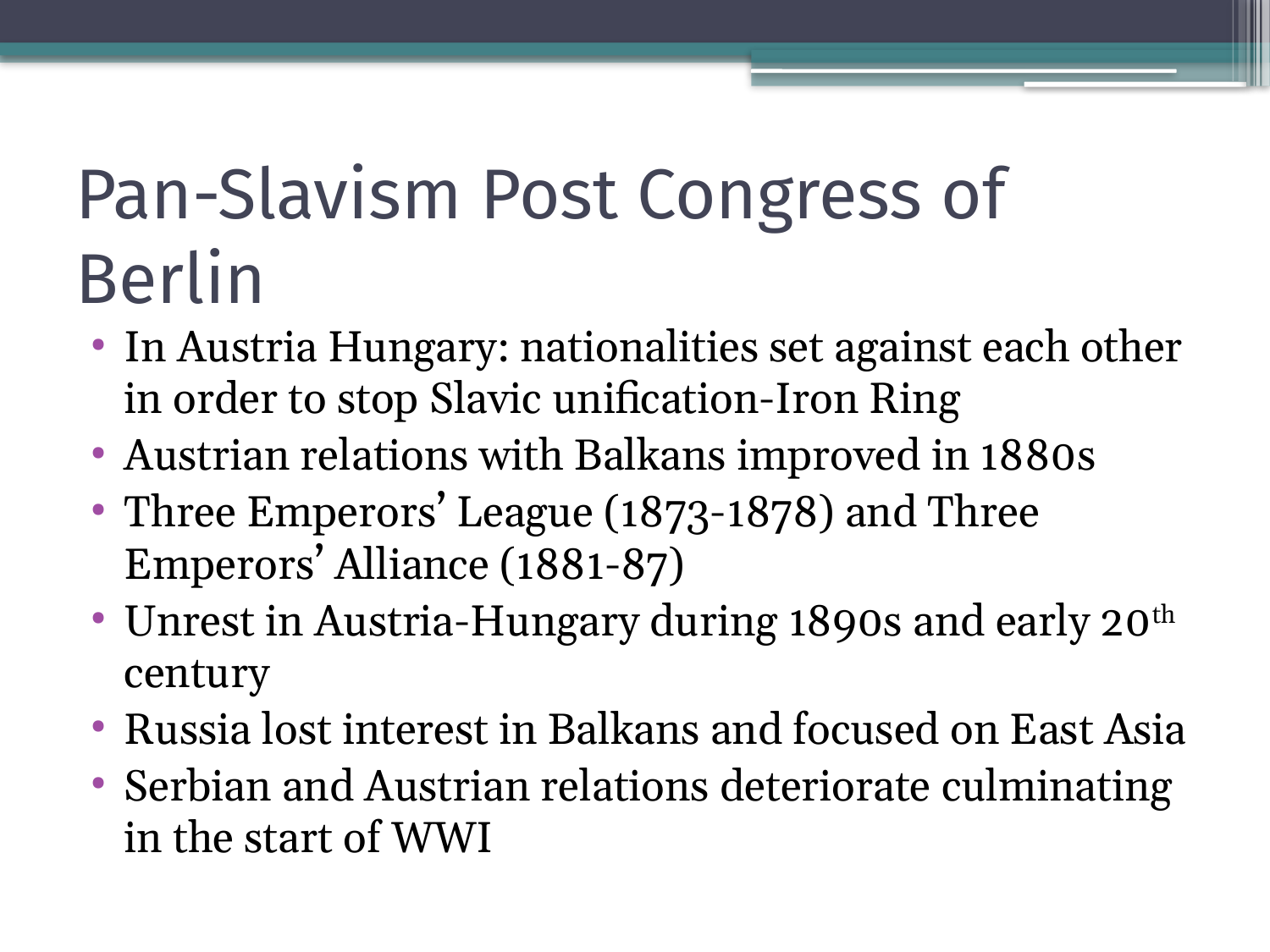

# Pan-Slavism Post Congress of Berlin
In Austria Hungary: nationalities set against each other in order to stop Slavic unification-Iron Ring
Austrian relations with Balkans improved in 1880s
Three Emperors’ League (1873-1878) and Three Emperors’ Alliance (1881-87)
Unrest in Austria-Hungary during 1890s and early 20th century
Russia lost interest in Balkans and focused on East Asia
Serbian and Austrian relations deteriorate culminating in the start of WWI